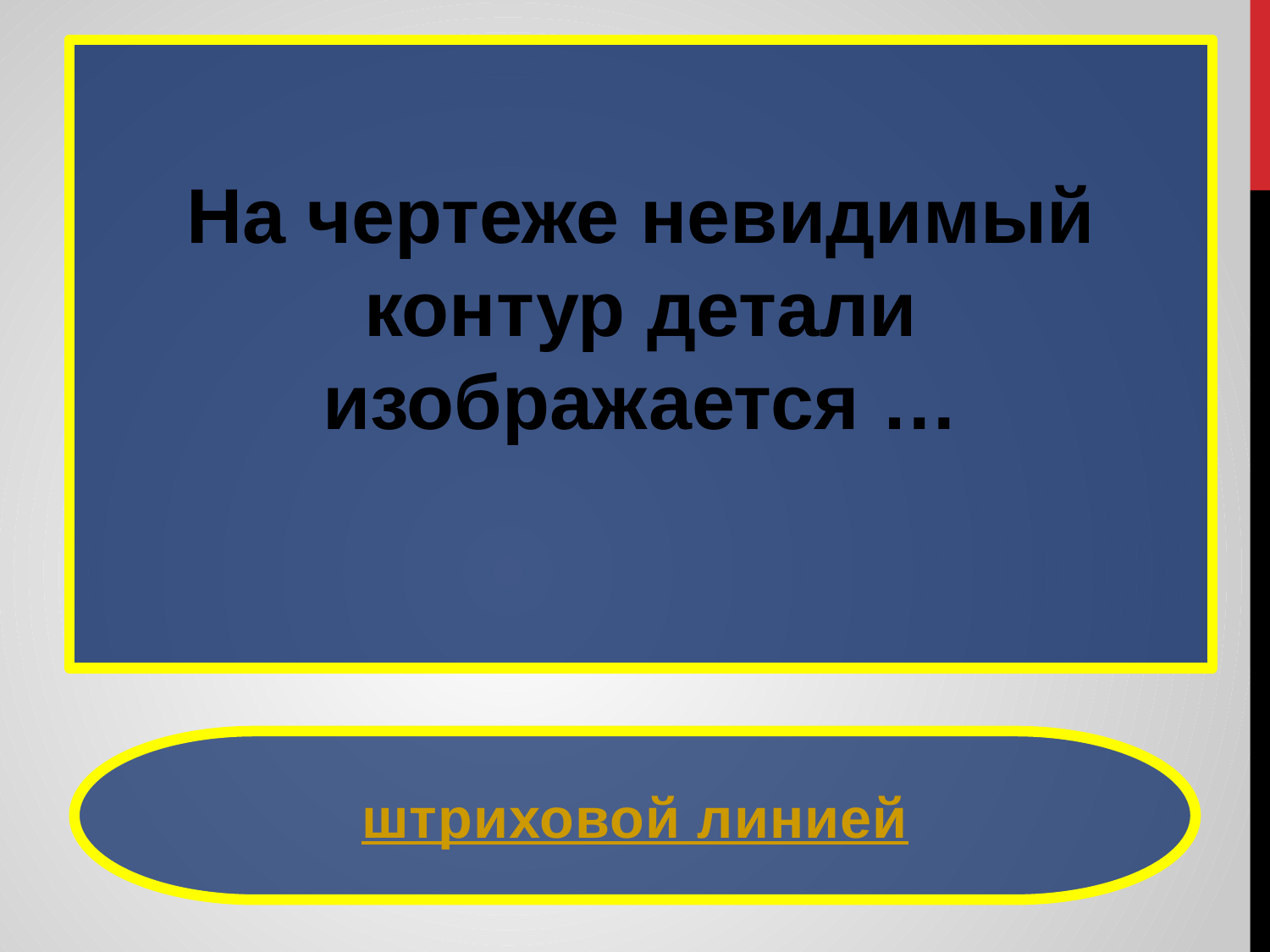

На чертеже невидимый контур детали изображается …
штриховой линией